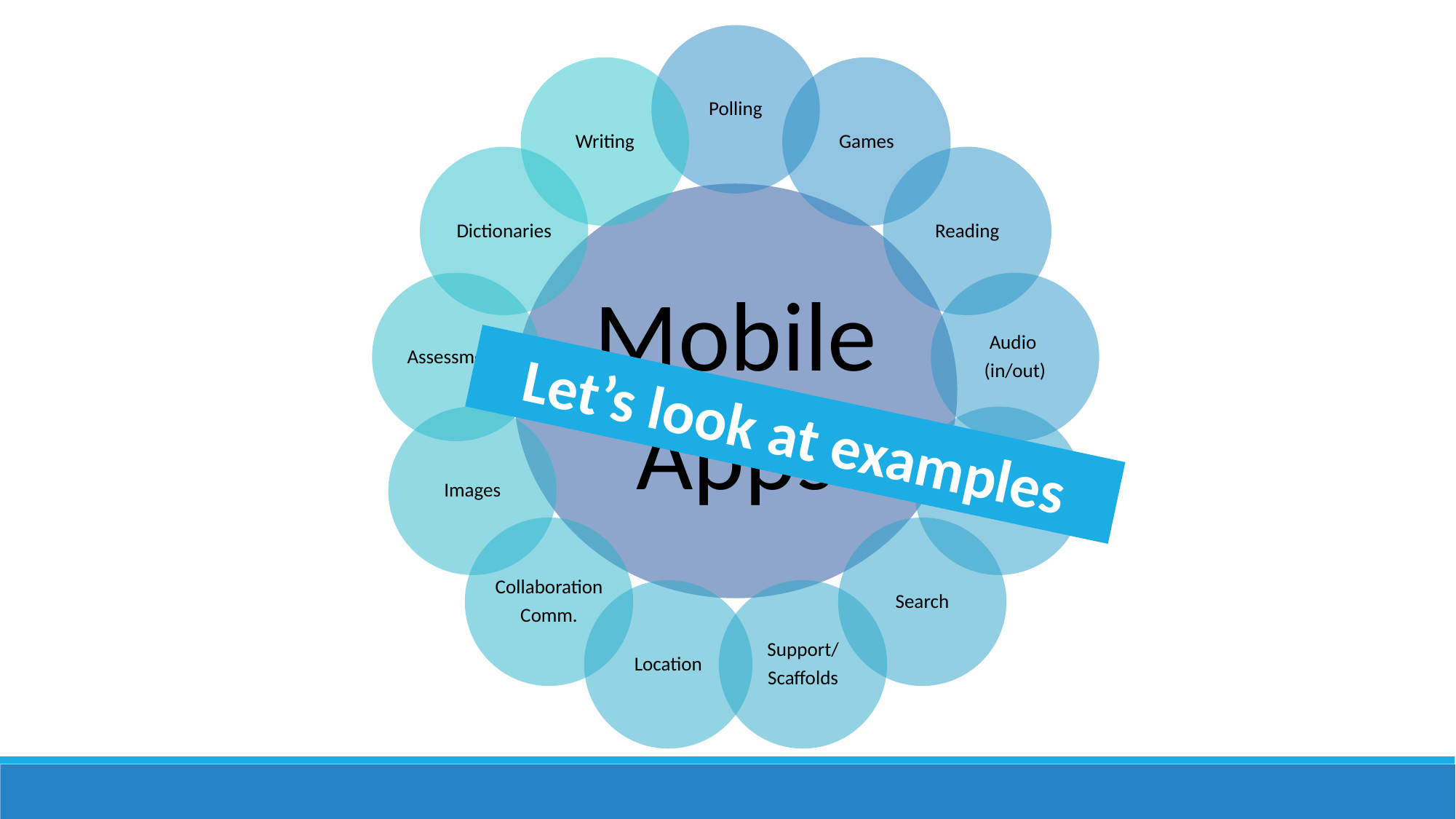

Mobile
Apps
Polling
Games
Reading
Audio
(in/out)
Video
(in/out)
Search
Support/
Scaffolds
Location
Collaboration
Comm.
Images
Assessment
Dictionaries
Writing
Let’s look at examples